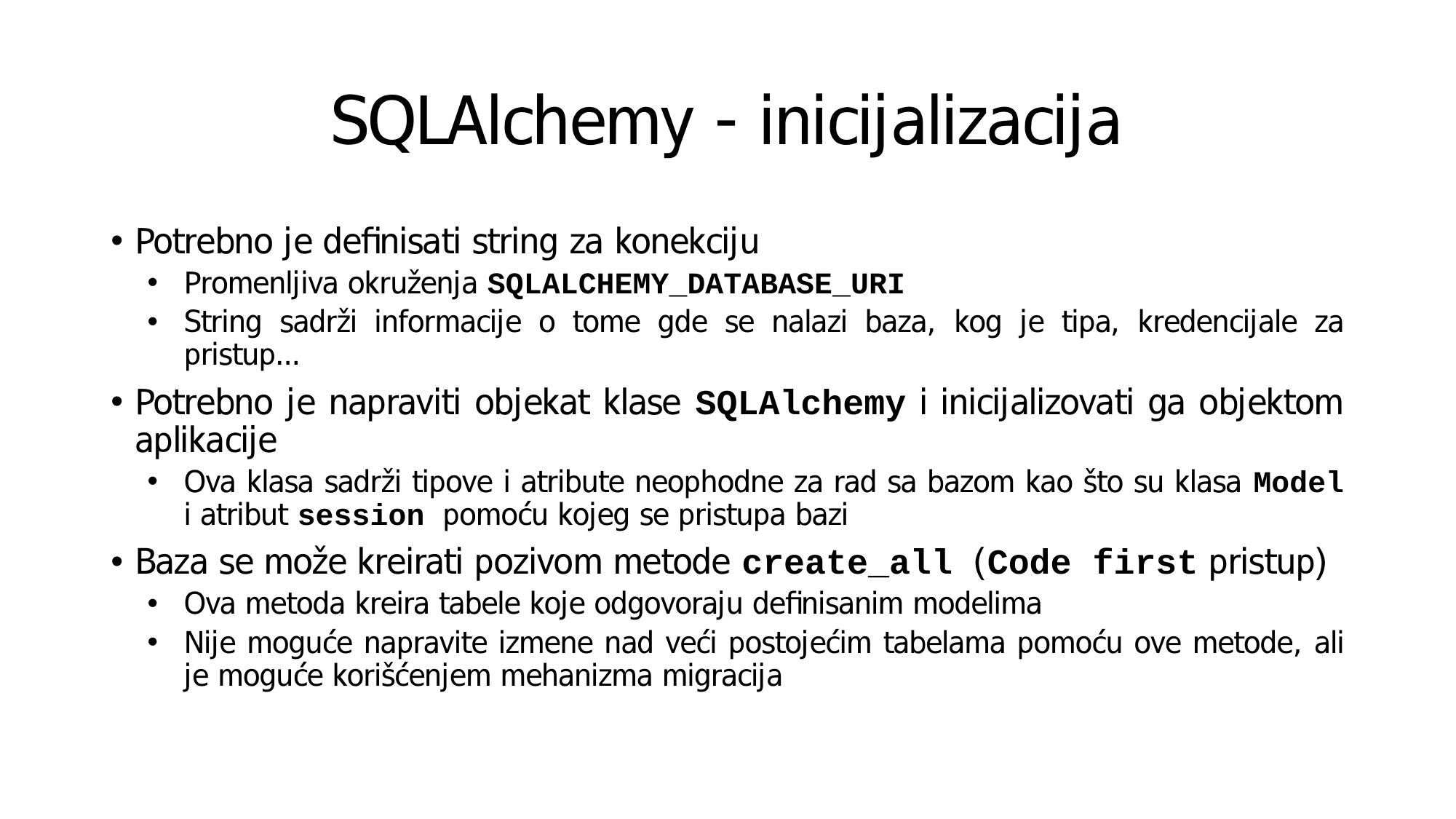

# SQLAlchemy - inicijalizacija
Potrebno je definisati string za konekciju
Promenljiva okruženja SQLALCHEMY_DATABASE_URI
String sadrži informacije o tome gde se nalazi baza, kog je tipa, kredencijale za pristup…
Potrebno je napraviti objekat klase SQLAlchemy i inicijalizovati ga objektom aplikacije
Ova klasa sadrži tipove i atribute neophodne za rad sa bazom kao što su klasa Model i atribut session pomoću kojeg se pristupa bazi
Baza se može kreirati pozivom metode create_all (Code first pristup)
Ova metoda kreira tabele koje odgovoraju definisanim modelima
Nije moguće napravite izmene nad veći postojećim tabelama pomoću ove metode, ali je moguće korišćenjem mehanizma migracija